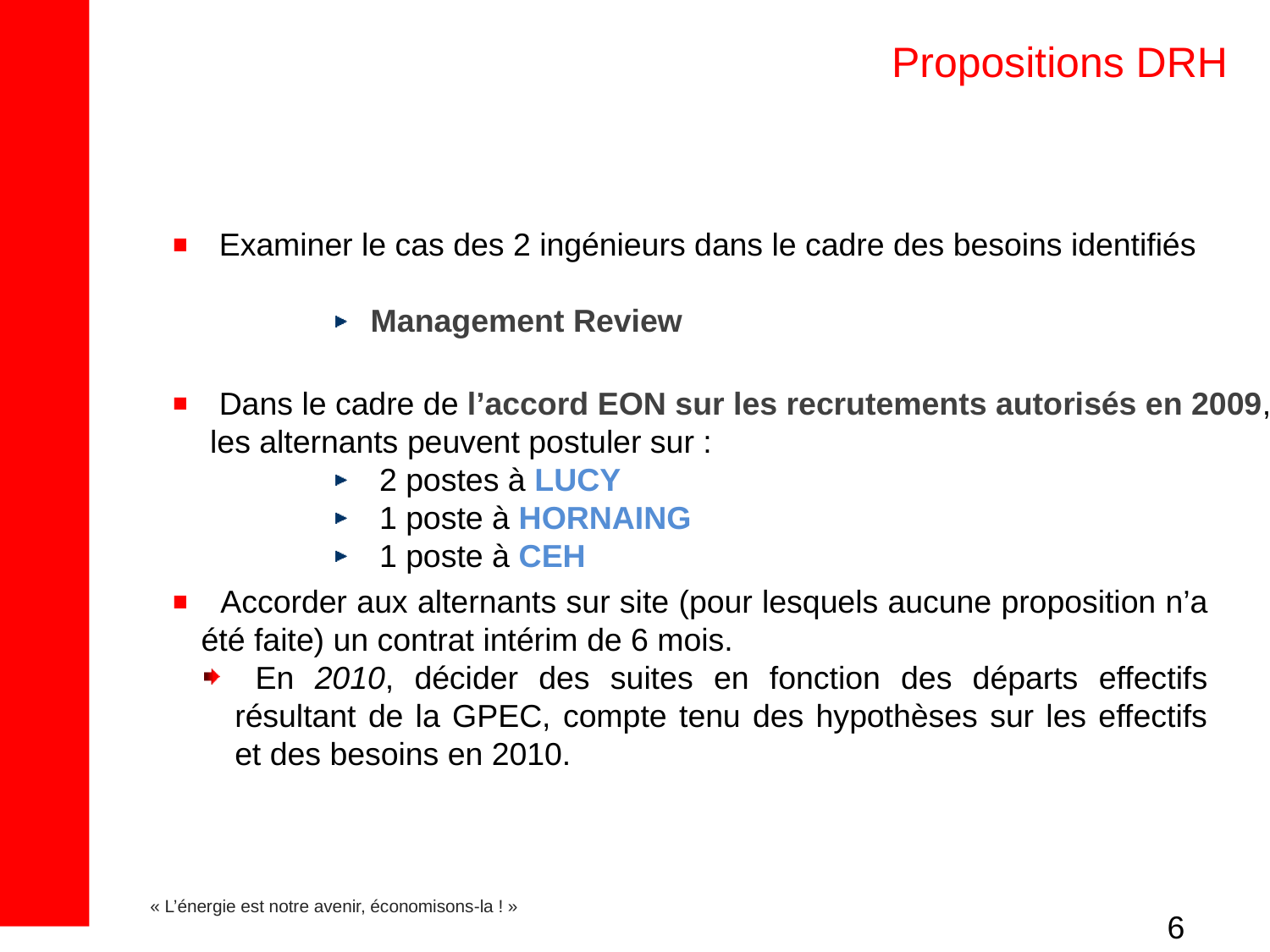

# Propositions DRH
  Examiner le cas des 2 ingénieurs dans le cadre des besoins identifiés

 Management Review

  Dans le cadre de l’accord EON sur les recrutements autorisés en 2009,  les alternants peuvent postuler sur :
  2 postes à LUCY
  1 poste à HORNAING
  1 poste à CEH
  Accorder aux alternants sur site (pour lesquels aucune proposition n’a été faite) un contrat intérim de 6 mois.
 En 2010, décider des suites en fonction des départs effectifs résultant de la GPEC, compte tenu des hypothèses sur les effectifs et des besoins en 2010.
6